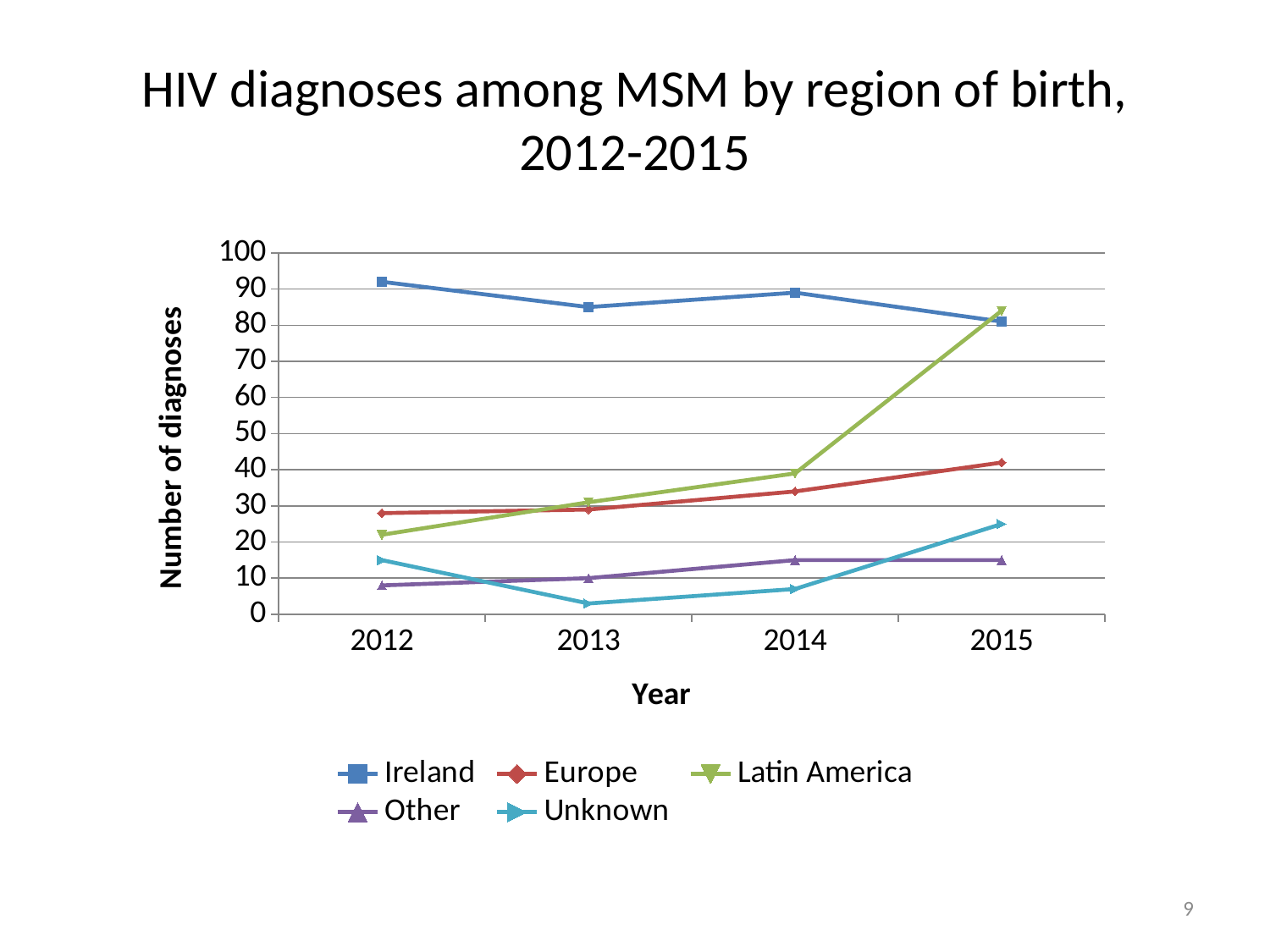

# HIV diagnoses among MSM by region of birth, 2012-2015

### Chart

| Category | Ireland | Europe  | Latin America | Other | Unknown |
|---|---|---|---|---|---|
| 2012 | 92.0 | 28.0 | 22.0 | 8.0 | 15.0 |
| 2013 | 85.0 | 29.0 | 31.0 | 10.0 | 3.0 |
| 2014 | 89.0 | 34.0 | 39.0 | 15.0 | 7.0 |
| 2015 | 81.0 | 42.0 | 84.0 | 15.0 | 25.0 |
9